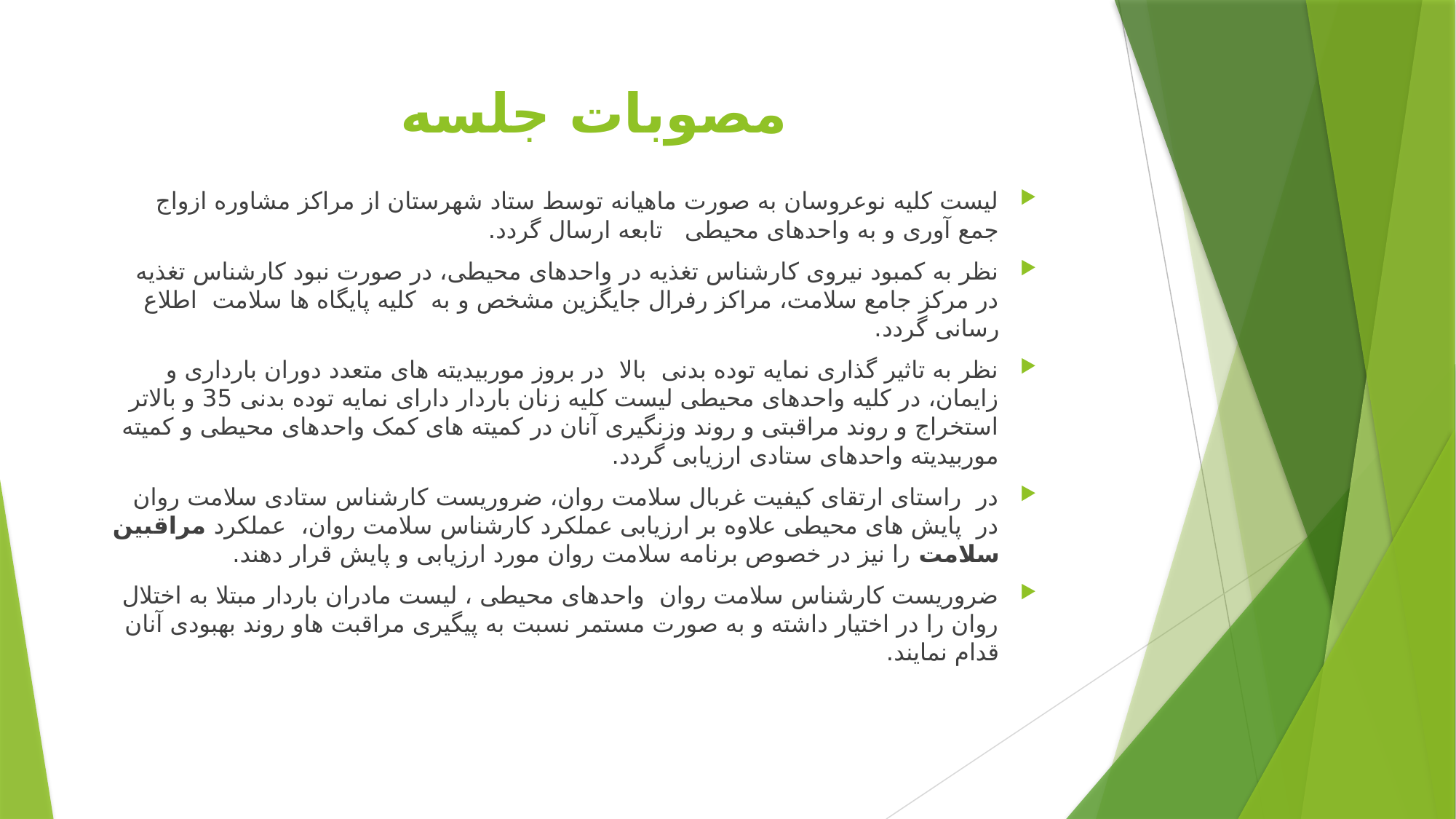

# مصوبات جلسه
لیست کلیه نوعروسان به صورت ماهیانه توسط ستاد شهرستان از مراکز مشاوره ازواج جمع آوری و به واحدهای محیطی   تابعه ارسال گردد.
نظر به کمبود نیروی کارشناس تغذیه در واحدهای محیطی، در صورت نبود کارشناس تغذیه در مرکز جامع سلامت، مراکز رفرال جایگزین مشخص و به  کلیه پایگاه ها سلامت  اطلاع رسانی گردد.
نظر به تاثیر گذاری نمایه توده بدنی  بالا  در بروز موربیدیته های متعدد دوران بارداری و زایمان، در کلیه واحدهای محیطی لیست کلیه زنان باردار دارای نمایه توده بدنی 35 و بالاتر استخراج و روند مراقبتی و روند وزنگیری آنان در کمیته های کمک واحدهای محیطی و کمیته موربیدیته واحدهای ستادی ارزیابی گردد.
در  راستای ارتقای کیفیت غربال سلامت روان، ضروریست کارشناس ستادی سلامت روان در  پایش های محیطی علاوه بر ارزیابی عملکرد کارشناس سلامت روان،  عملکرد مراقبین سلامت را نیز در خصوص برنامه سلامت روان مورد ارزیابی و پایش قرار دهند.
ضروریست کارشناس سلامت روان  واحدهای محیطی ، لیست مادران باردار مبتلا به اختلال روان را در اختیار داشته و به صورت مستمر نسبت به پیگیری مراقبت هاو روند بهبودی آنان قدام نمایند.